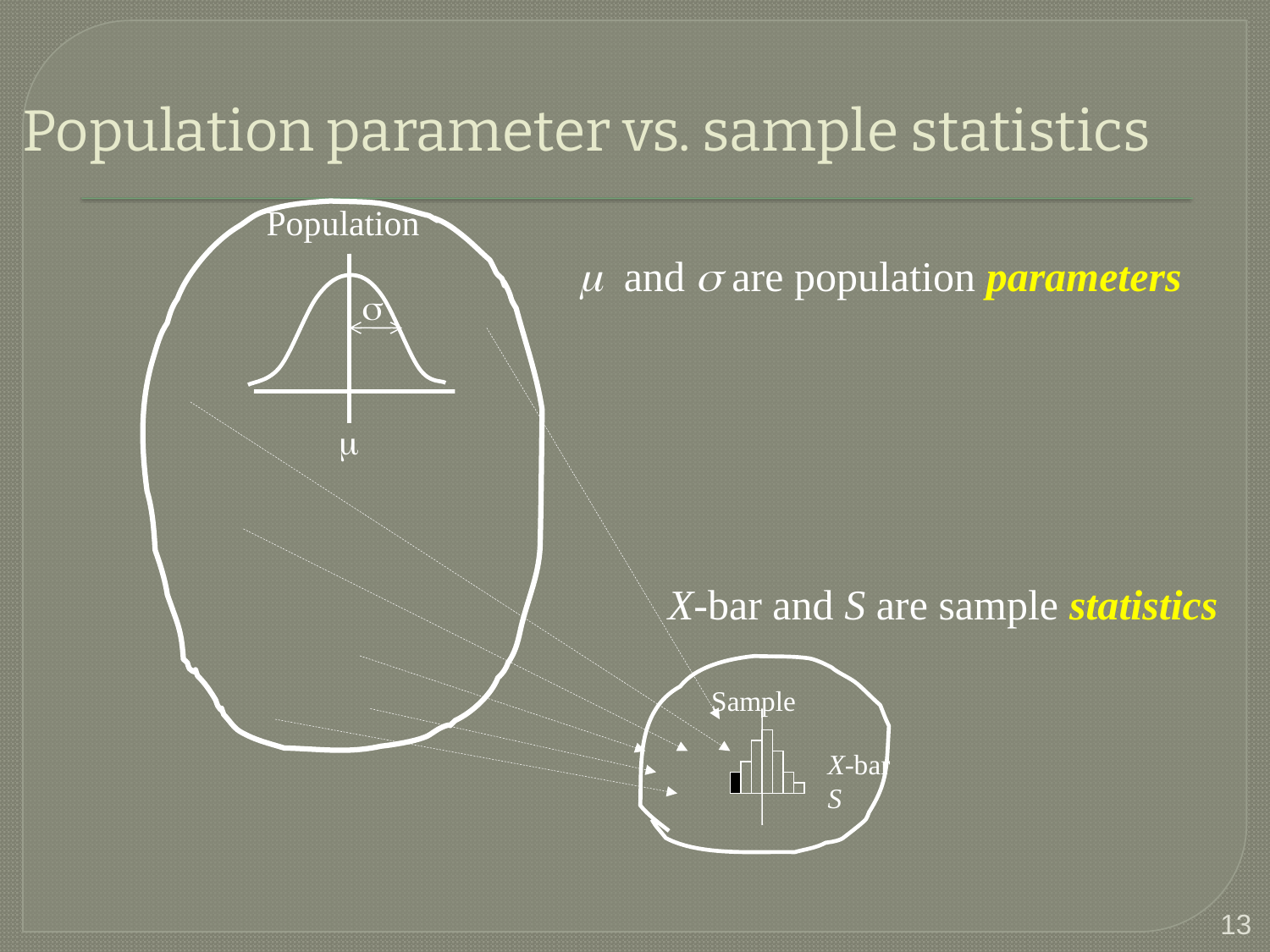

# Population parameter vs. sample statistics
Population

μ and σ are population parameters

σ

μ

X-bar and S are sample statistics

Sample

X-bar
S

13